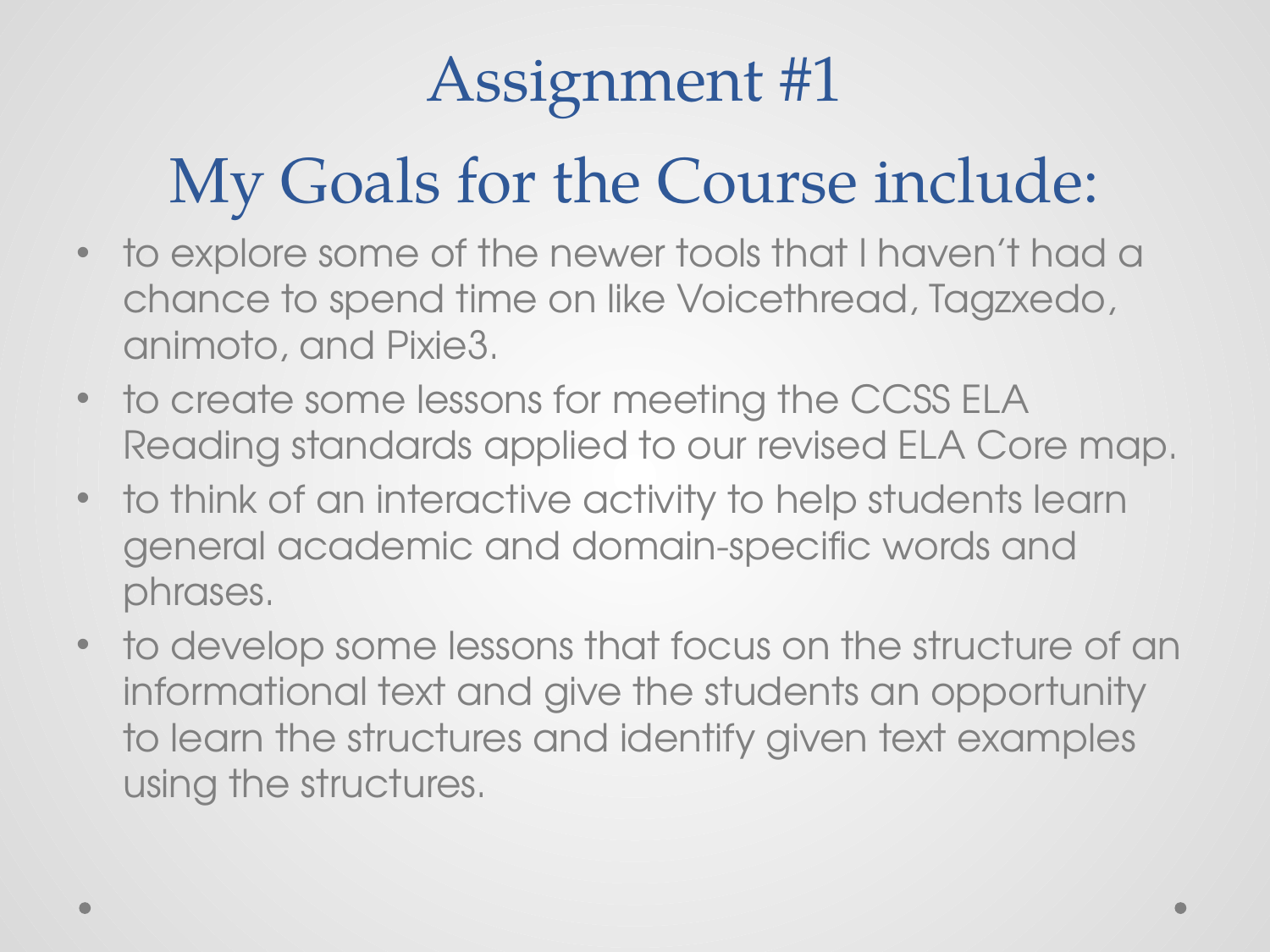

# Assignment #1 My Goals for the Course include:
to explore some of the newer tools that I haven’t had a chance to spend time on like Voicethread, Tagzxedo, animoto, and Pixie3.
to create some lessons for meeting the CCSS ELA Reading standards applied to our revised ELA Core map.
to think of an interactive activity to help students learn general academic and domain-specific words and phrases.
to develop some lessons that focus on the structure of an informational text and give the students an opportunity to learn the structures and identify given text examples using the structures.